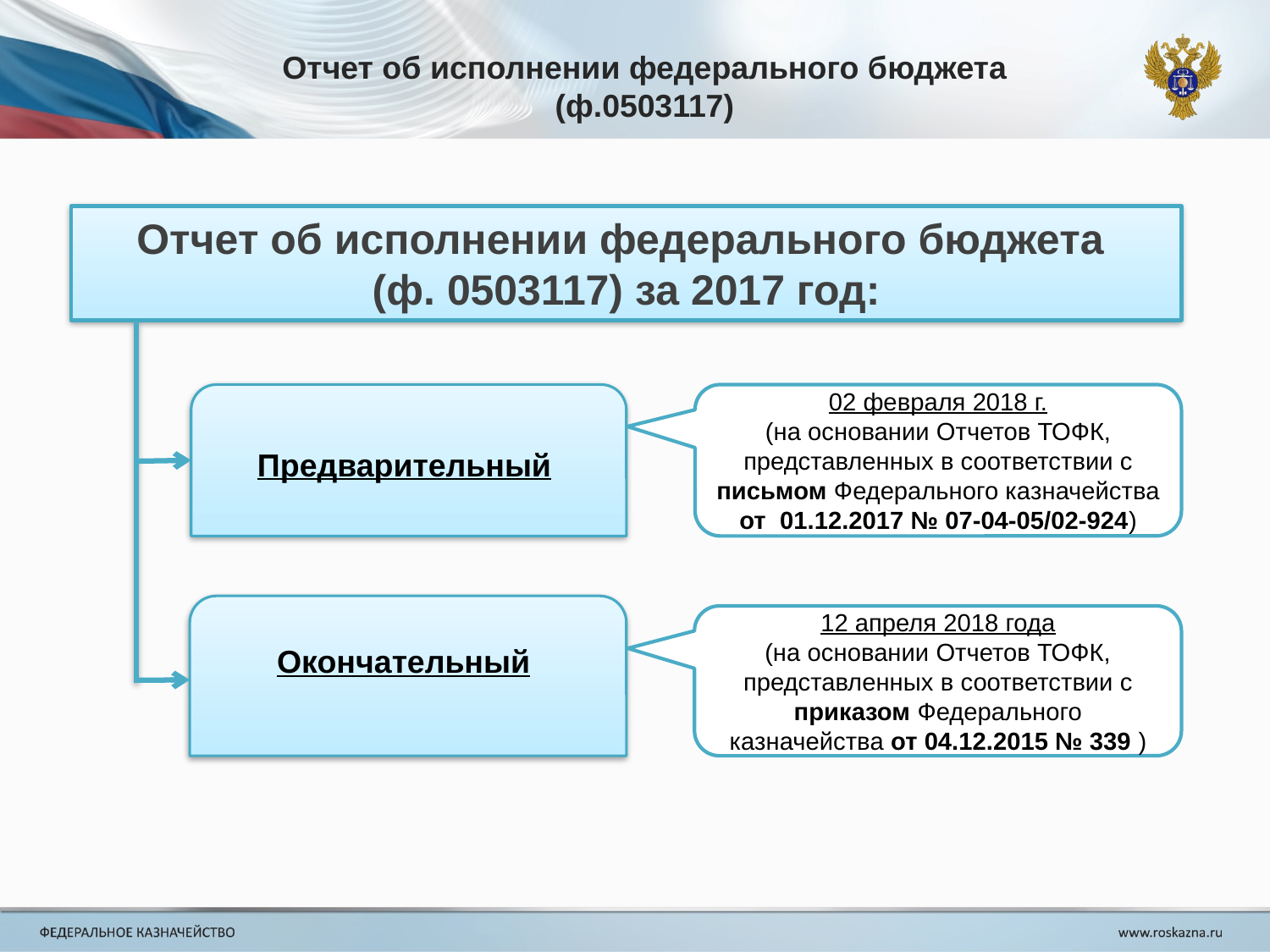

Отчет об исполнении федерального бюджета (ф.0503117)
Отчет об исполнении федерального бюджета
(ф. 0503117) за 2017 год:
02 февраля 2018 г.
(на основании Отчетов ТОФК, представленных в соответствии с письмом Федерального казначейства от  01.12.2017 № 07-04-05/02-924)
Предварительный
12 апреля 2018 года
(на основании Отчетов ТОФК, представленных в соответствии с приказом Федерального казначейства от 04.12.2015 № 339 )

Окончательный